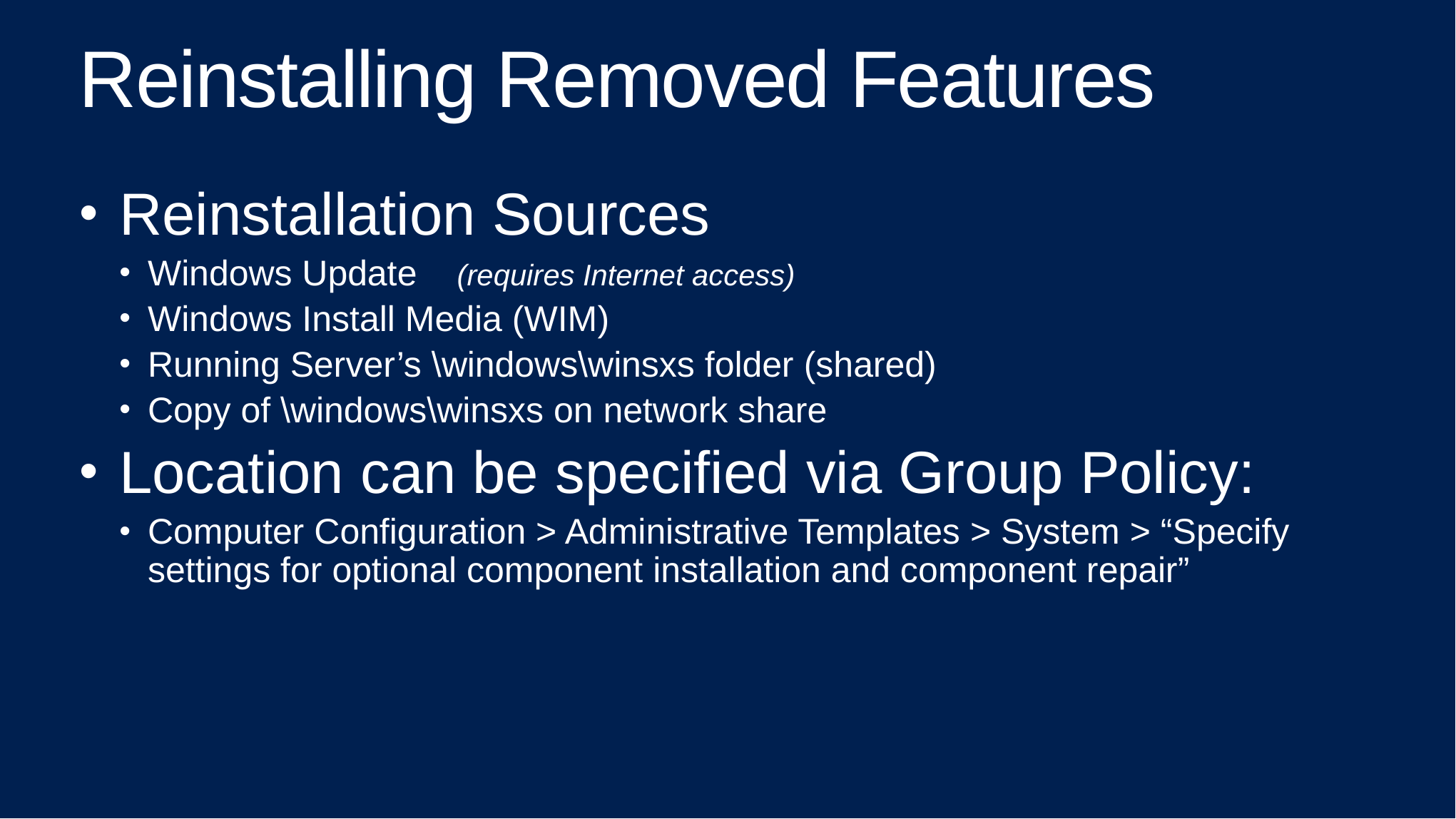

# Reinstalling Removed Features
Reinstallation Sources
Windows Update    (requires Internet access)
Windows Install Media (WIM)
Running Server’s \windows\winsxs folder (shared)
Copy of \windows\winsxs on network share
Location can be specified via Group Policy:
Computer Configuration > Administrative Templates > System > “Specify settings for optional component installation and component repair”